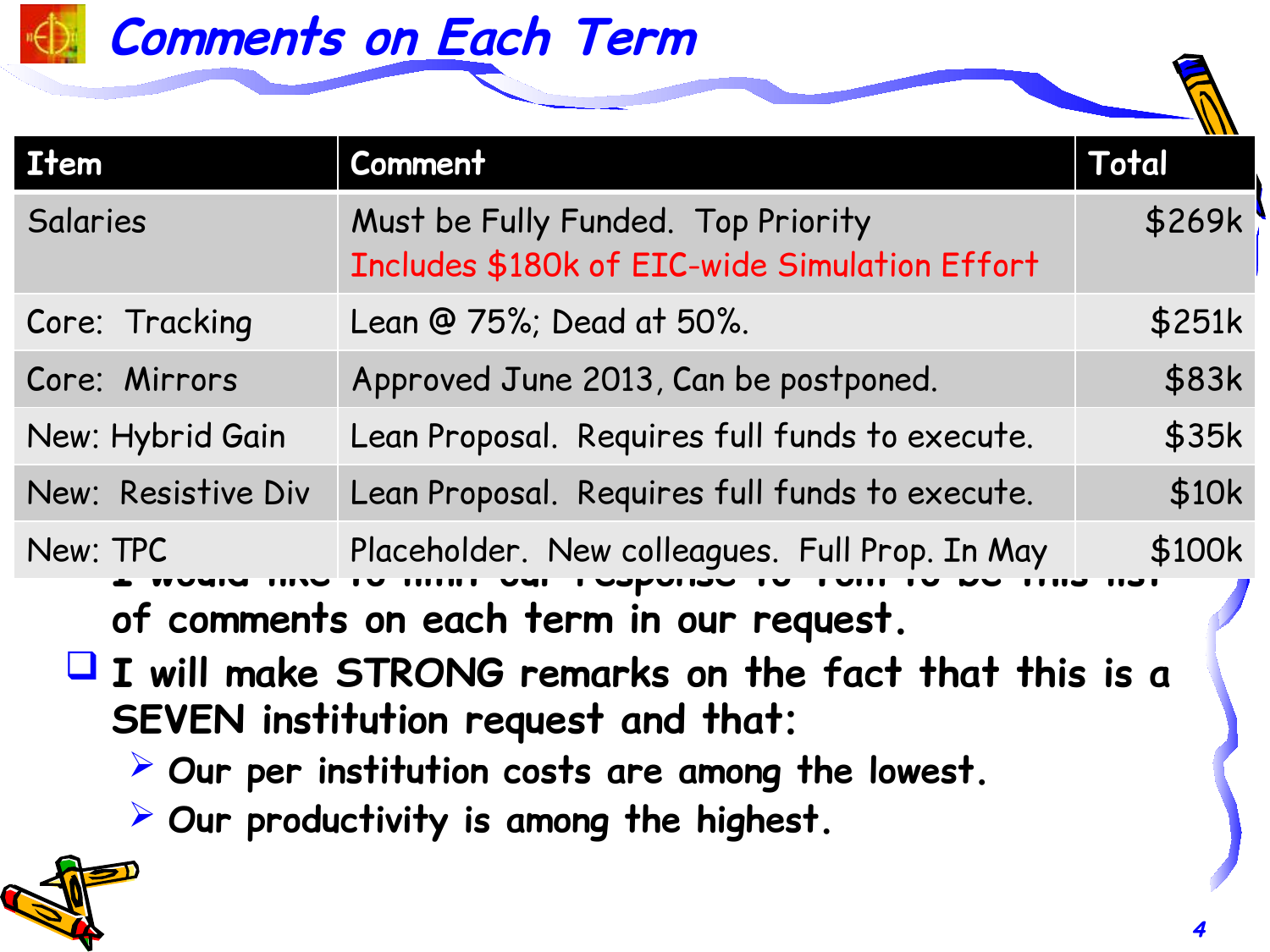

# Comments on Each Term
| Item | Comment | Total |
| --- | --- | --- |
| Salaries | Must be Fully Funded. Top Priority Includes $180k of EIC-wide Simulation Effort | $269k |
| Core: Tracking | Lean @ 75%; Dead at 50%. | $251k |
| Core: Mirrors | Approved June 2013, Can be postponed. | $83k |
| New: Hybrid Gain | Lean Proposal. Requires full funds to execute. | $35k |
| New: Resistive Div | Lean Proposal. Requires full funds to execute. | $10k |
| New: TPC | Placeholder. New colleagues. Full Prop. In May | $100k |
I would like to limit our response to Tom to be this list of comments on each term in our request.
I will make STRONG remarks on the fact that this is a SEVEN institution request and that:
Our per institution costs are among the lowest.
Our productivity is among the highest.
4